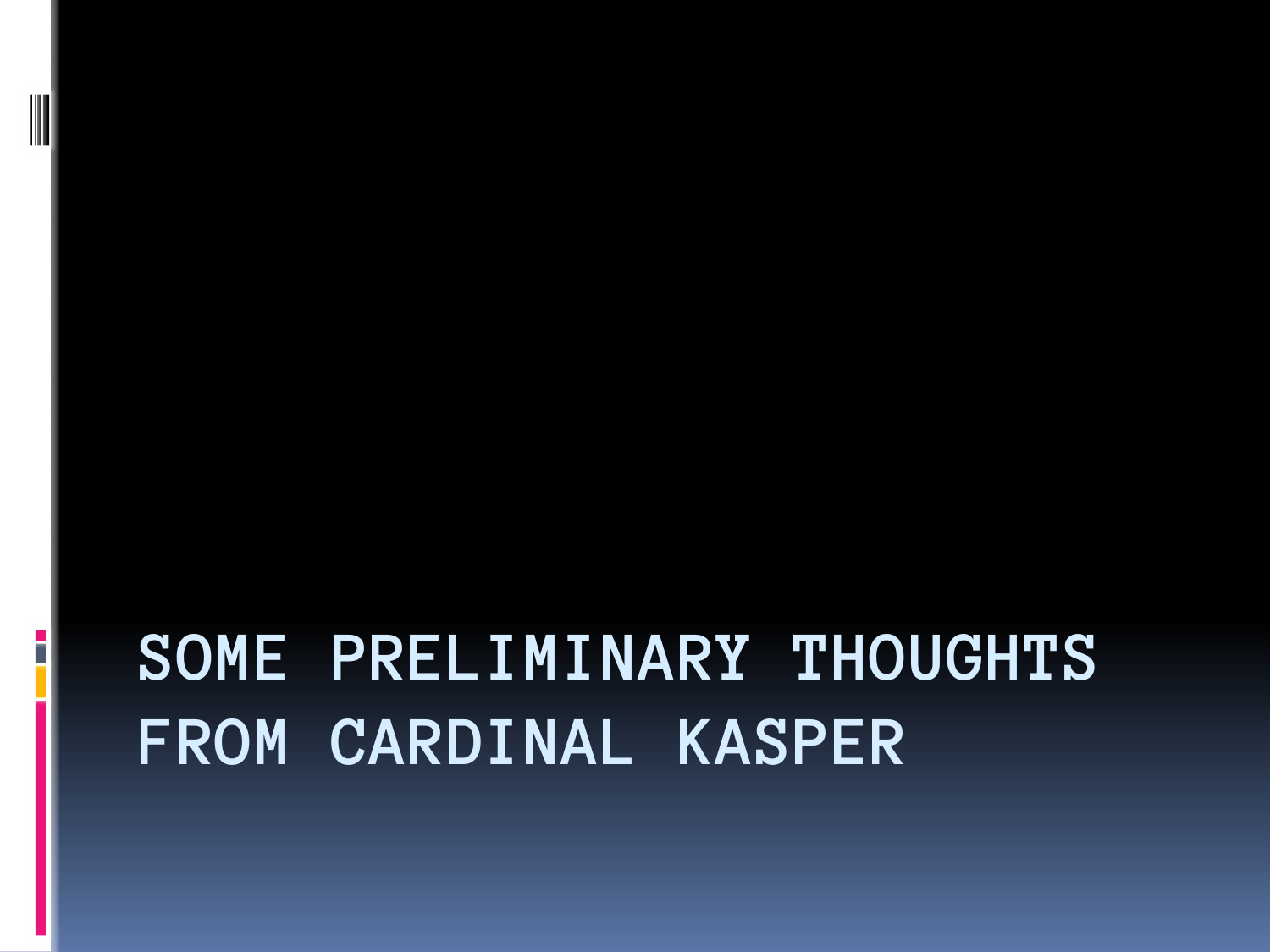

# Some preliminary thoughts from cardinal kasper